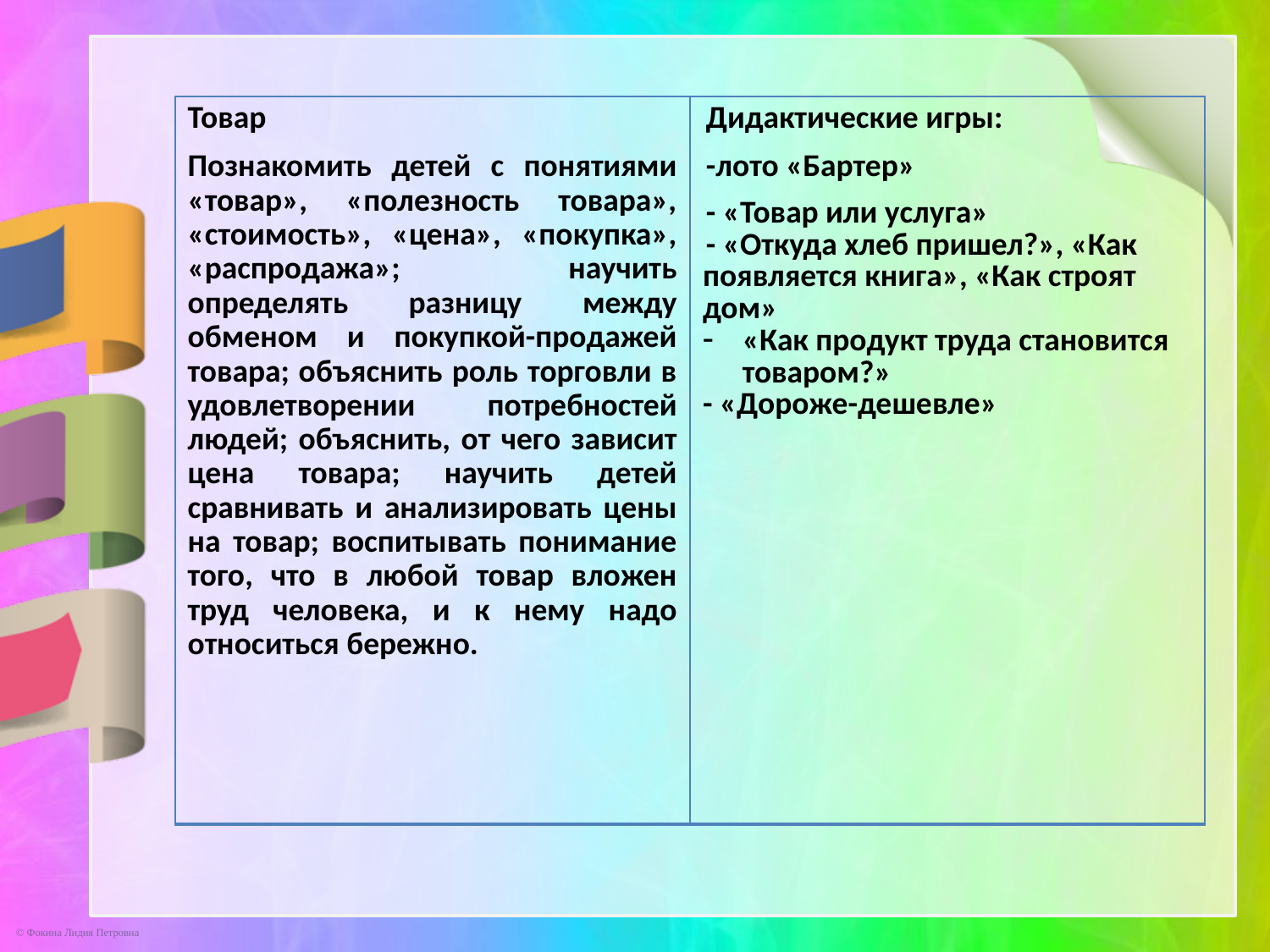

| Товар Познакомить детей с понятиями «товар», «полезность товара», «стоимость», «цена», «покупка», «распродажа»; научить определять разницу между обменом и покупкой-продажей товара; объяснить роль торговли в удовлетворении потребностей людей; объяснить, от чего зависит цена товара; научить детей сравнивать и анализировать цены на товар; воспитывать понимание того, что в любой товар вложен труд человека, и к нему надо относиться бережно. | Дидактические игры: -лото «Бартер» - «Товар или услуга» - «Откуда хлеб пришел?», «Как появляется книга», «Как строят дом» «Как продукт труда становится товаром?» - «Дороже-дешевле» |
| --- | --- |